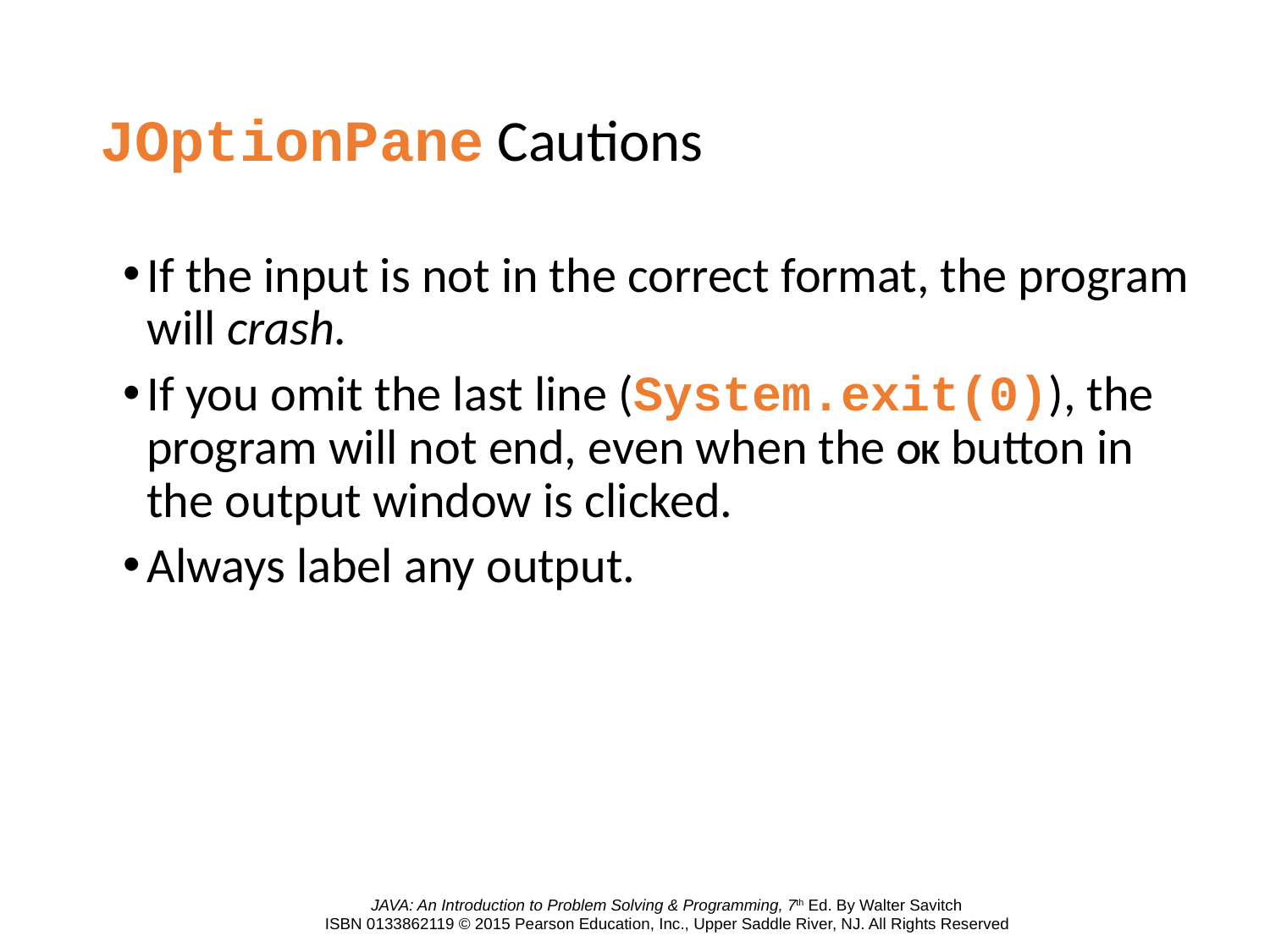

# JOptionPane Cautions
If the input is not in the correct format, the program will crash.
If you omit the last line (System.exit(0)), the program will not end, even when the OK button in the output window is clicked.
Always label any output.